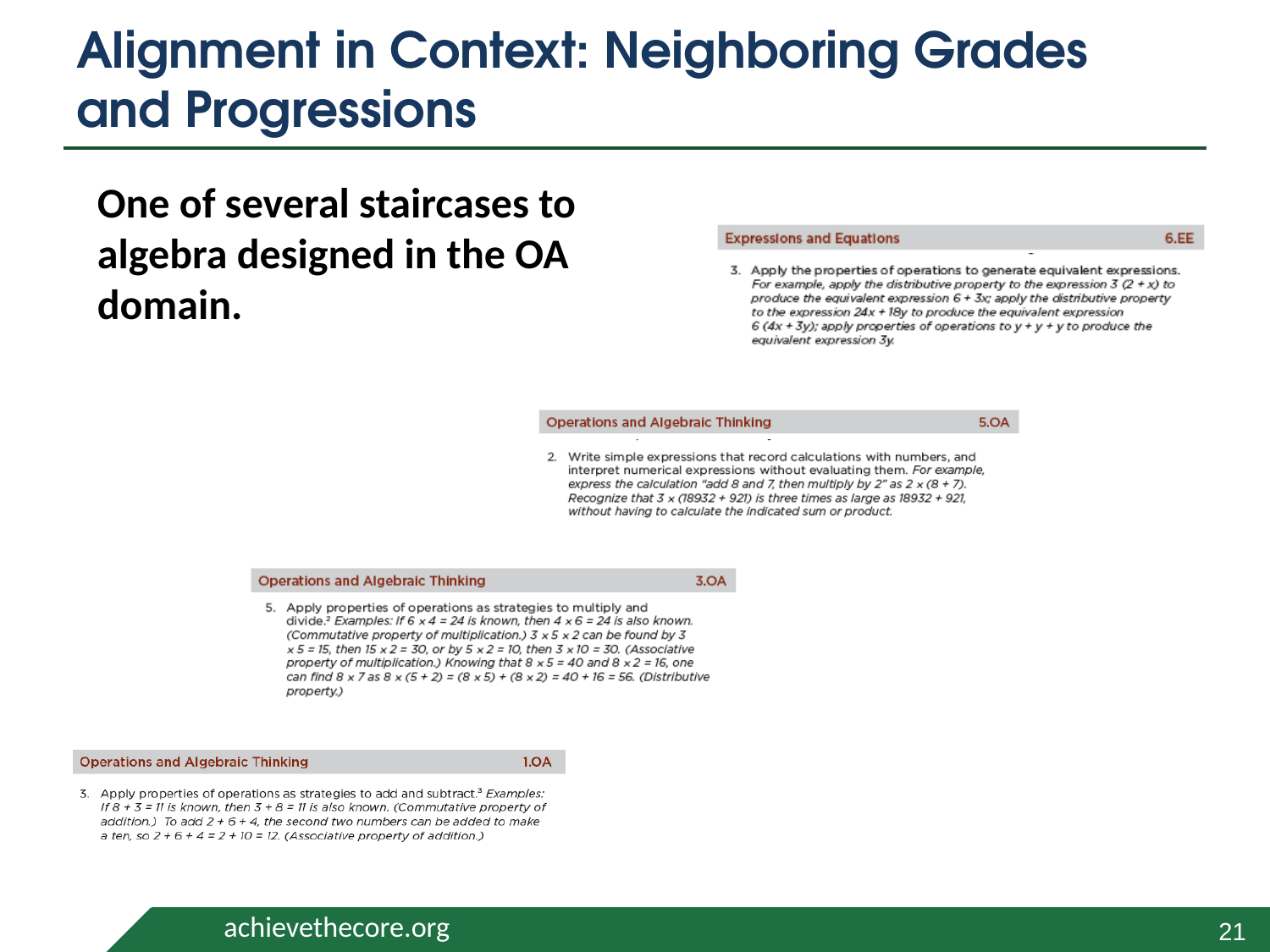

Alignment in Context: Neighboring Grades and Progressions
#
One of several staircases to algebra designed in the OA domain.

21